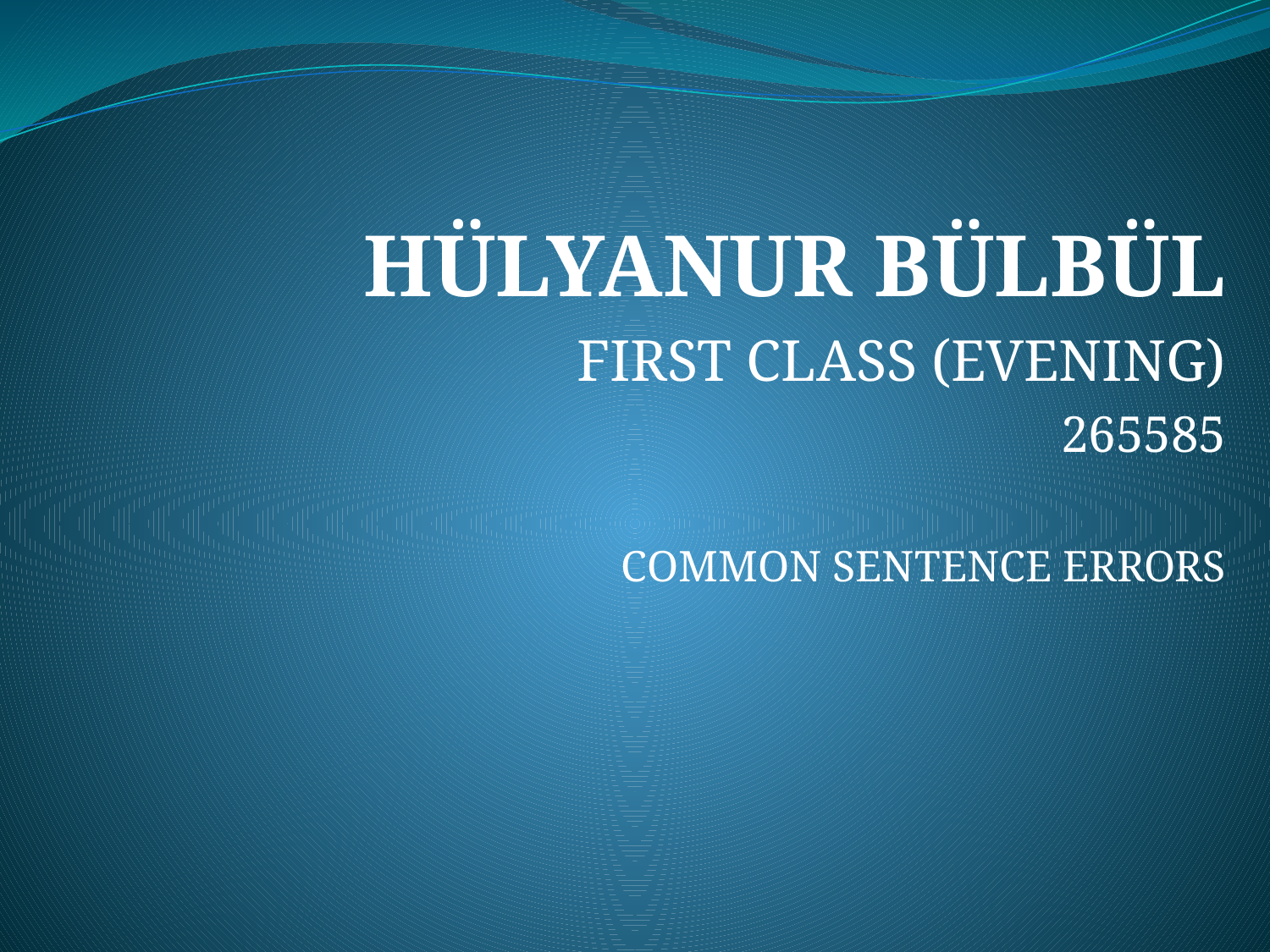

HÜLYANUR BÜLBÜL
              FIRST CLASS (EVENING)
                         265585

          COMMON SENTENCE ERRORS